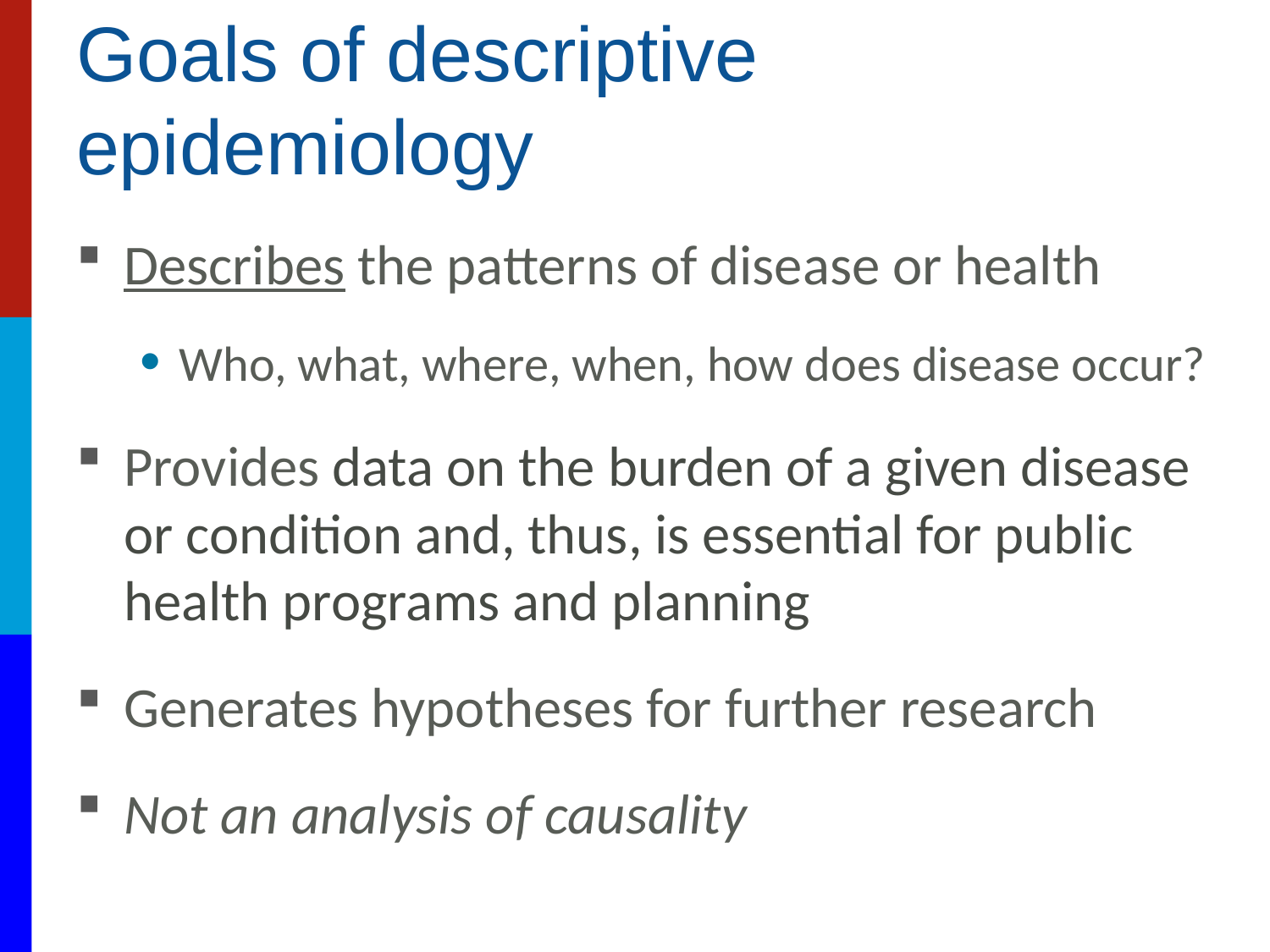

# Goals of descriptive epidemiology
Describes the patterns of disease or health
Who, what, where, when, how does disease occur?
Provides data on the burden of a given disease or condition and, thus, is essential for public health programs and planning
Generates hypotheses for further research
Not an analysis of causality